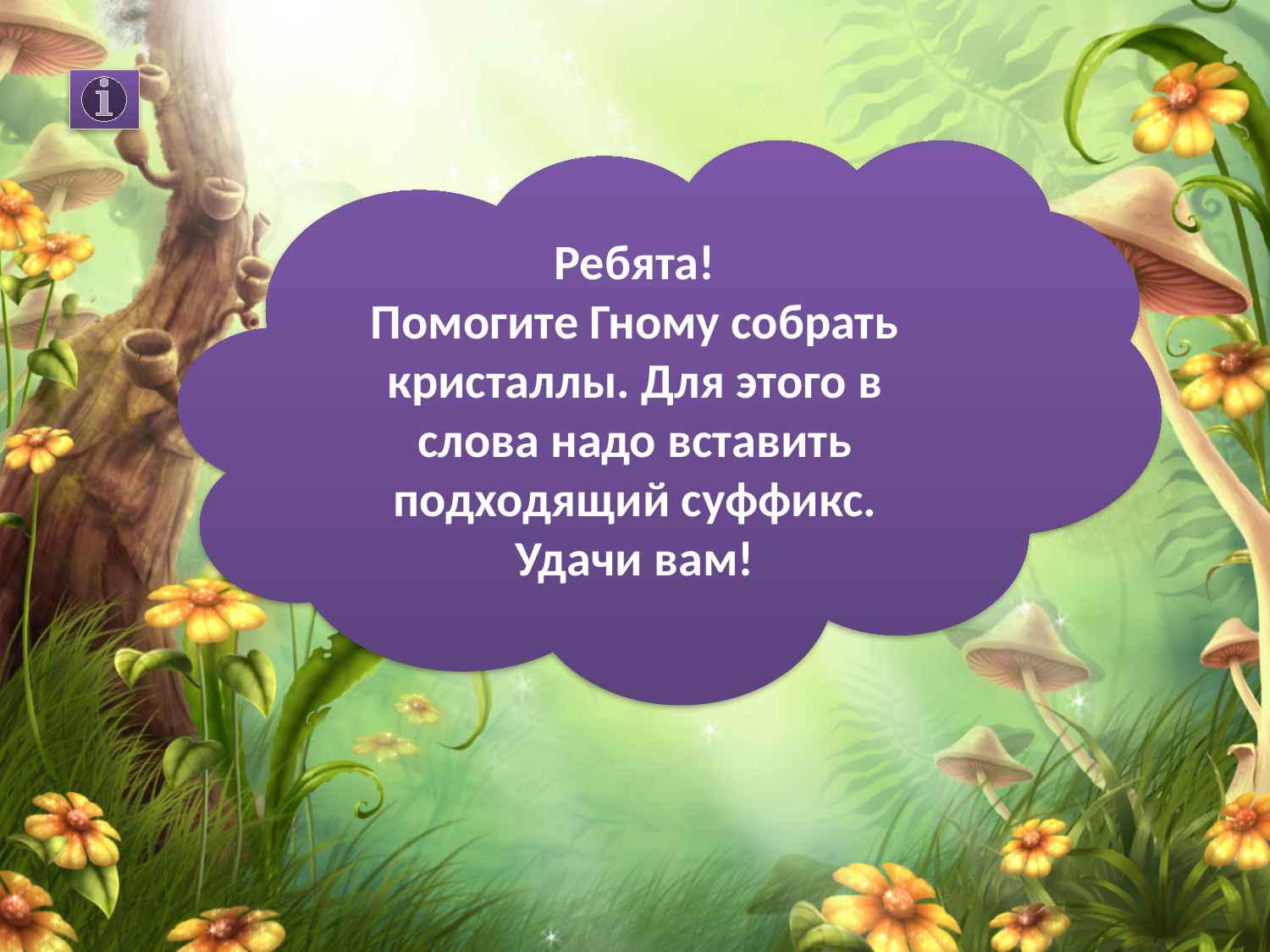

Ребята!
Помогите Гному собрать кристаллы. Для этого в слова надо вставить подходящий суффикс.
Удачи вам!